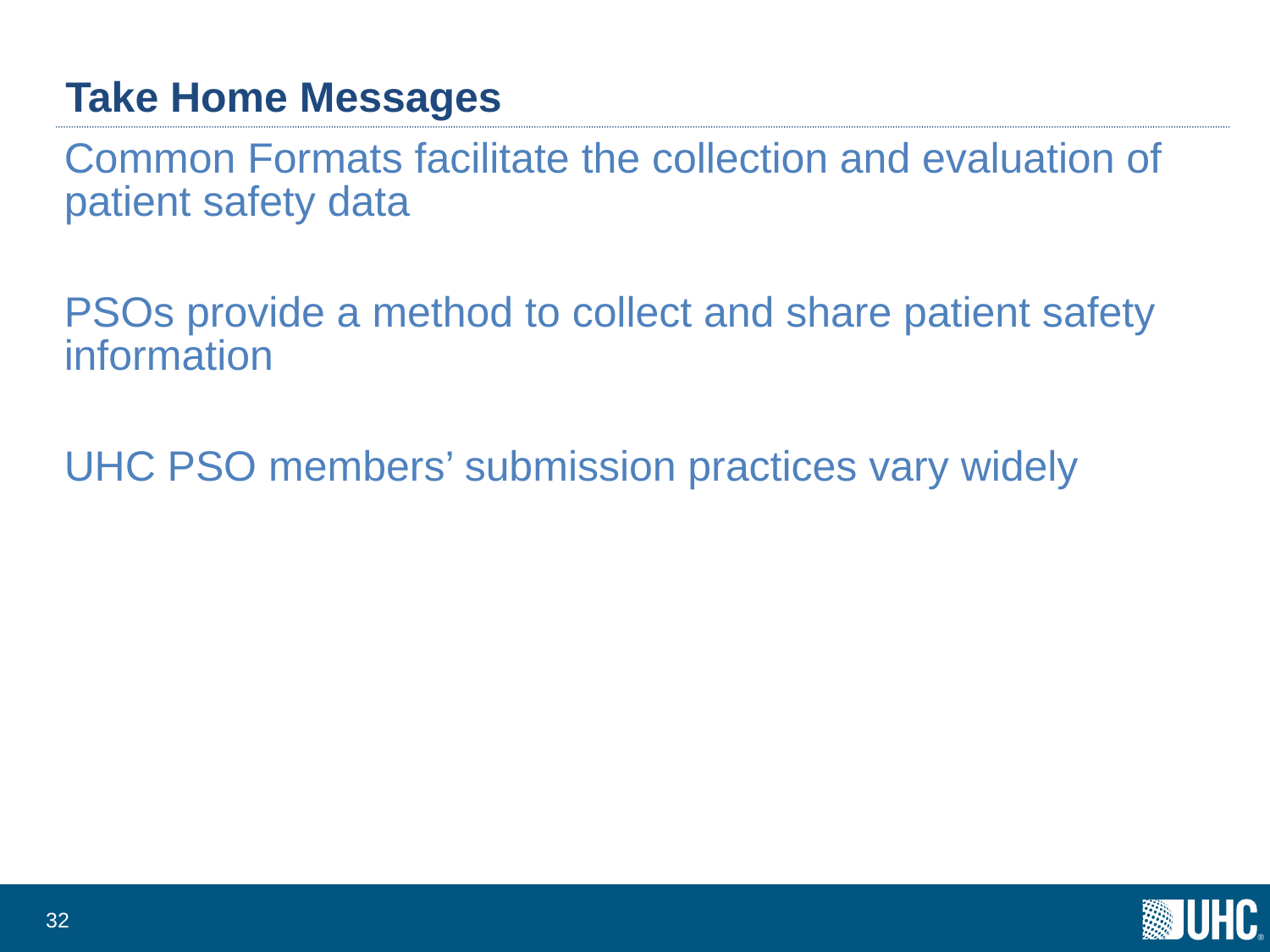

# Take Home Messages
Common Formats facilitate the collection and evaluation of patient safety data

PSOs provide a method to collect and share patient safety information

UHC PSO members’ submission practices vary widely

32